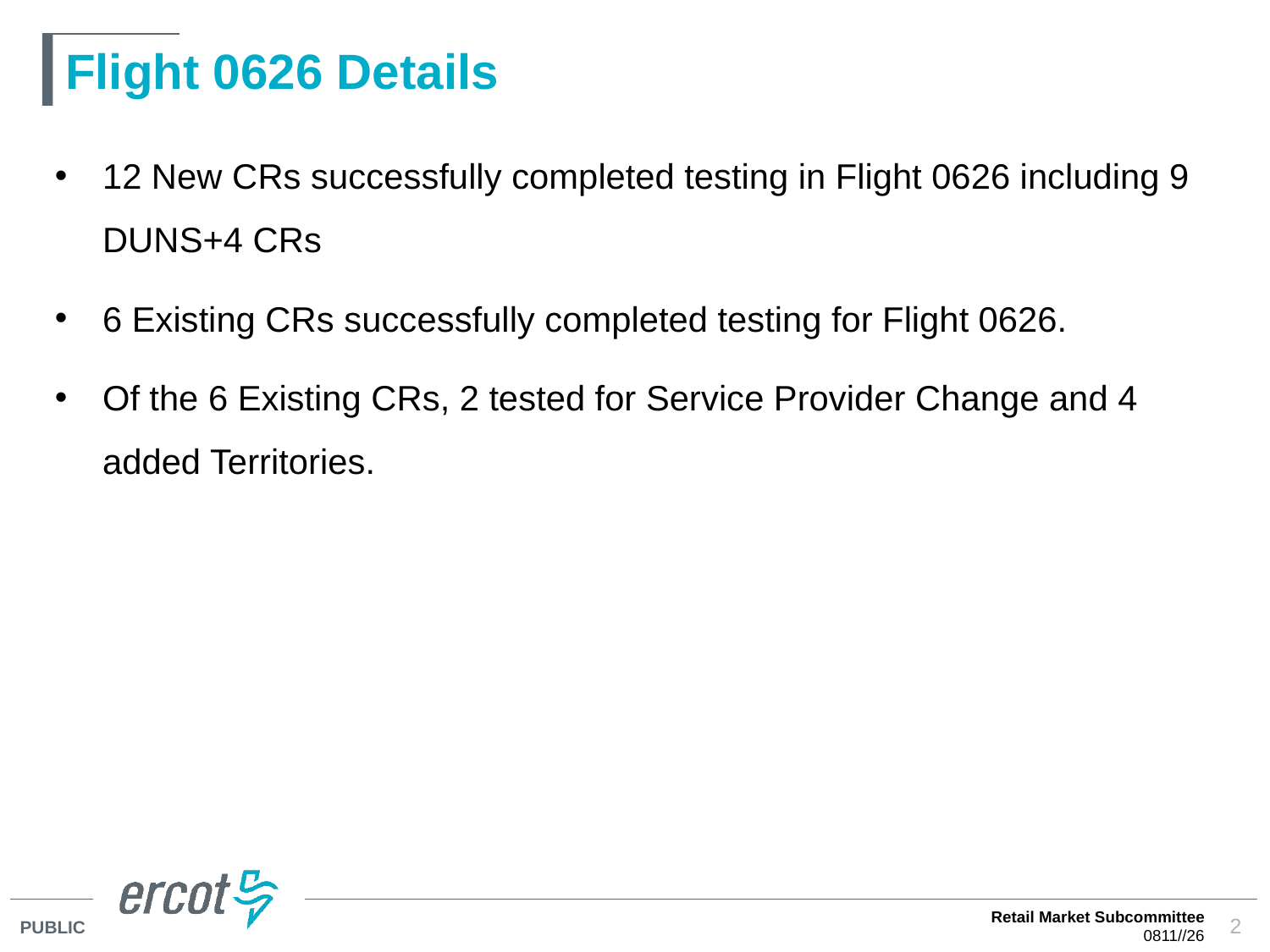

# Flight 0626 Details
12 New CRs successfully completed testing in Flight 0626 including 9 DUNS+4 CRs
6 Existing CRs successfully completed testing for Flight 0626.
Of the 6 Existing CRs, 2 tested for Service Provider Change and 4 added Territories.
Retail Market Subcommittee
0811//26
2